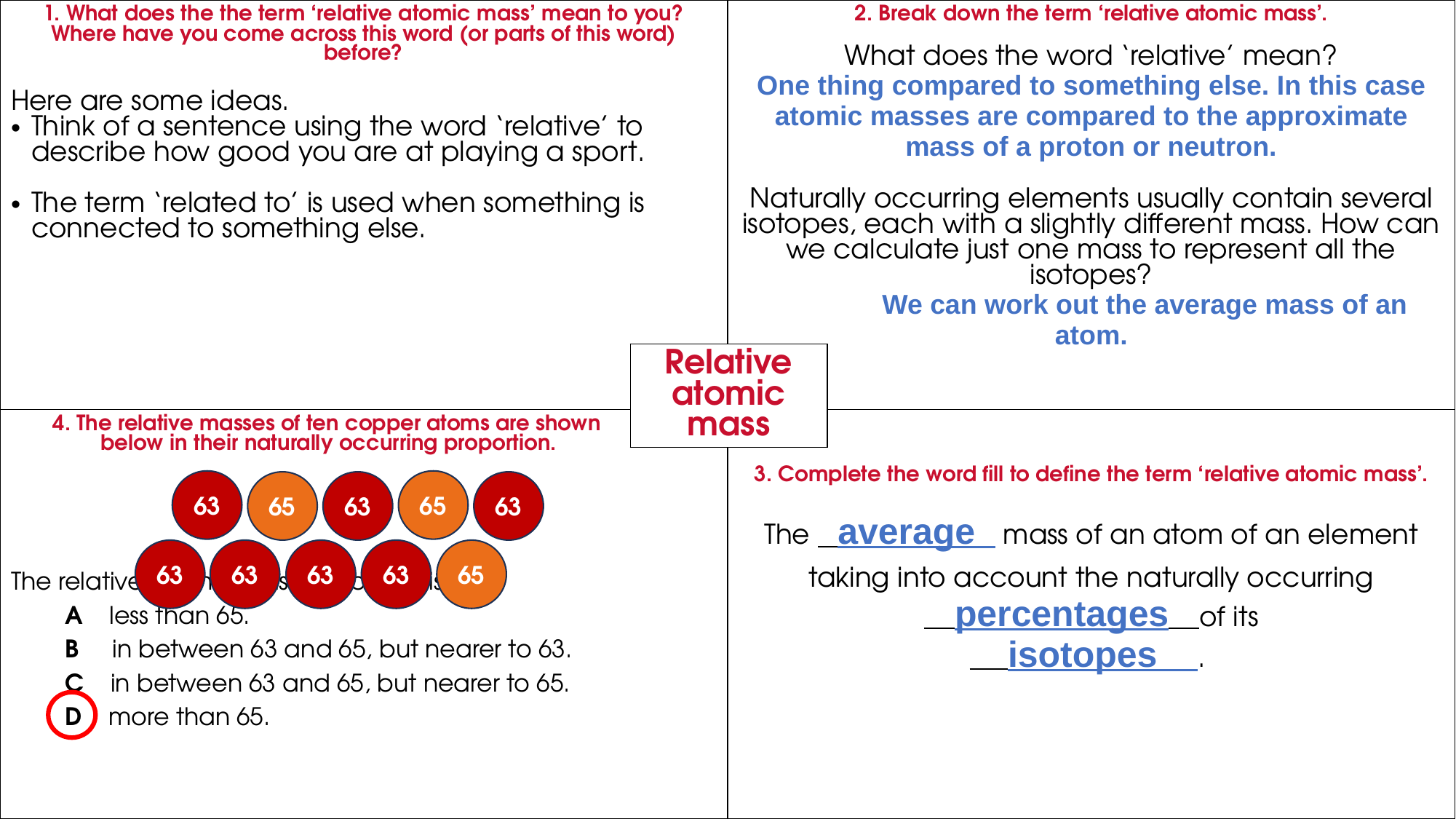

| 1. What does the the term ‘relative atomic mass’ mean to you? Where have you come across this word (or parts of this word) before? Here are some ideas. Think of a sentence using the word ‘relative’ to describe how good you are at playing a sport. The term ‘related to’ is used when something is connected to something else. | 2. Break down the term ‘relative atomic mass’. What does the word ‘relative’ mean? One thing compared to something else. In this case atomic masses are compared to the approximate mass of a proton or neutron. Naturally occurring elements usually contain several isotopes, each with a slightly different mass. How can we calculate just one mass to represent all the isotopes? We can work out the average mass of an atom. |
| --- | --- |
| 4. The relative masses of ten copper atoms are shown below in their naturally occurring proportion. The relative atomic mass of copper is: A less than 65. B in between 63 and 65, but nearer to 63. C in between 63 and 65, but nearer to 65. D more than 65. | 3. Complete the word fill to define the term ‘relative atomic mass’. The average mass of an atom of an element taking into account the naturally occurring percentages of its isotopes . |
| Relative atomic mass |
| --- |
63
65
65
63
63
63
63
63
63
65